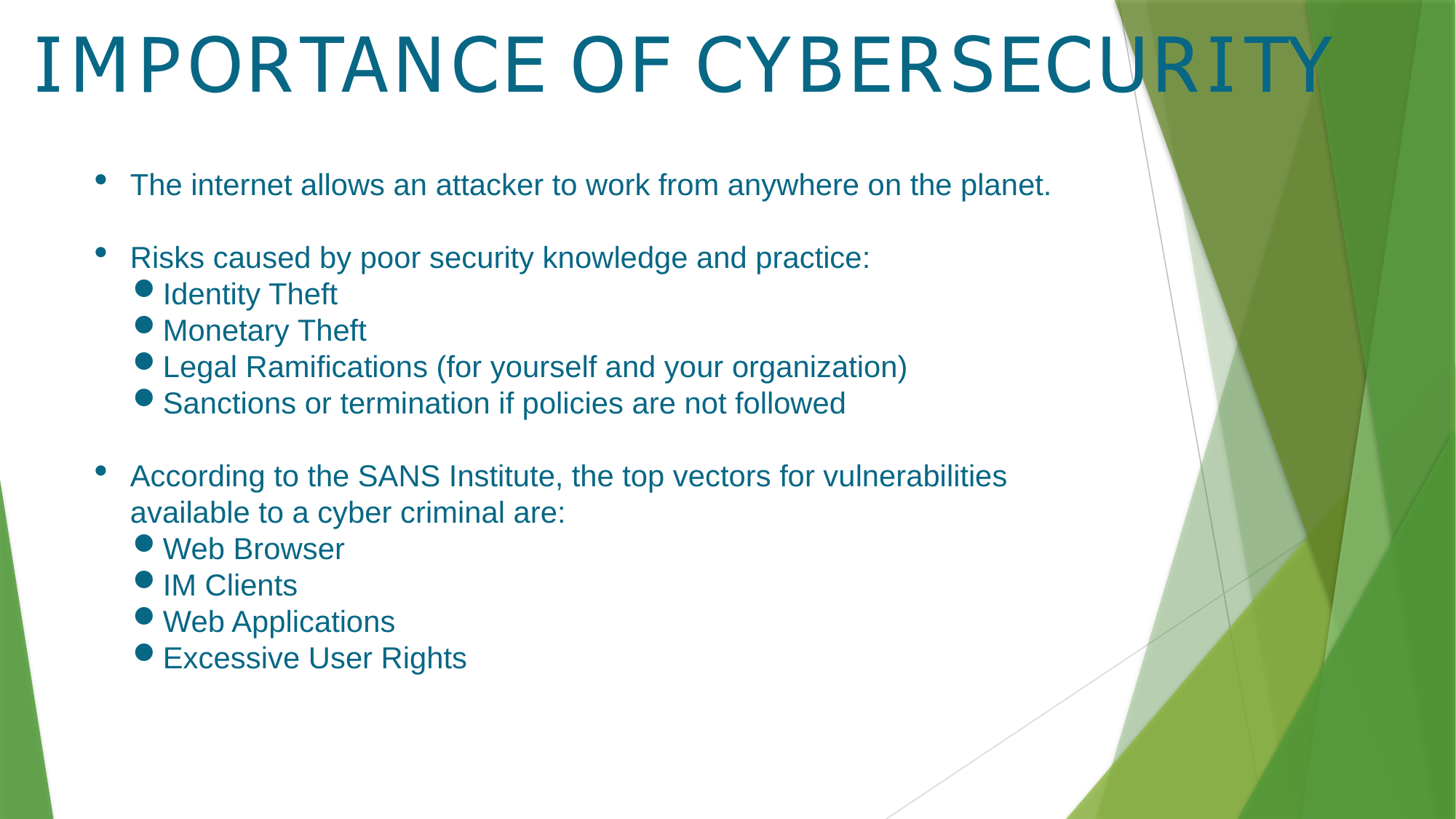

Importance of Cybersecurity
The internet allows an attacker to work from anywhere on the planet.

Risks caused by poor security knowledge and practice:
Identity Theft
Monetary Theft
Legal Ramifications (for yourself and your organization)
Sanctions or termination if policies are not followed

According to the SANS Institute, the top vectors for vulnerabilities available to a cyber criminal are:
Web Browser
IM Clients
Web Applications
Excessive User Rights